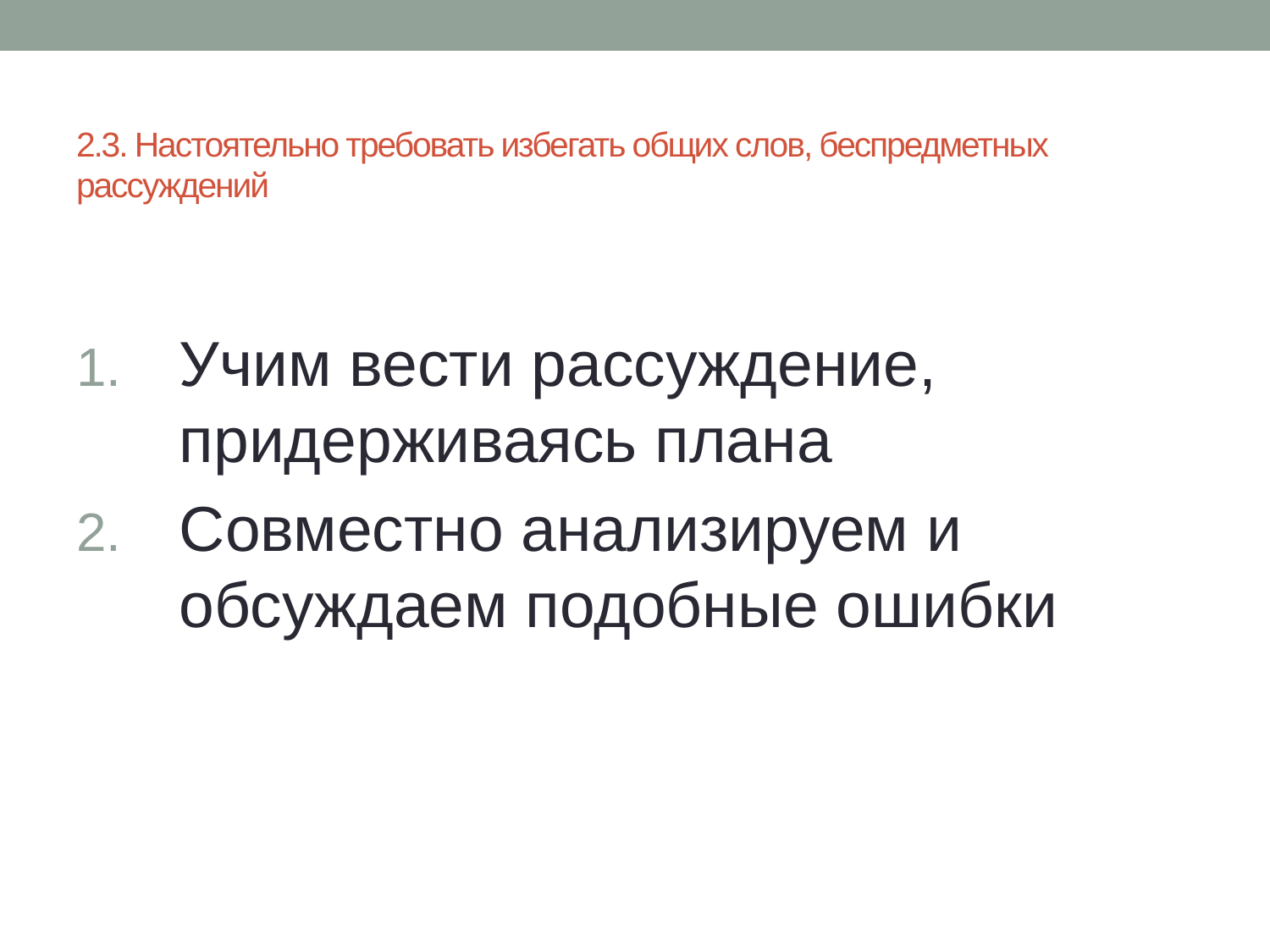

# 2.3. Настоятельно требовать избегать общих слов, беспредметных рассуждений
Учим вести рассуждение, придерживаясь плана
Совместно анализируем и обсуждаем подобные ошибки